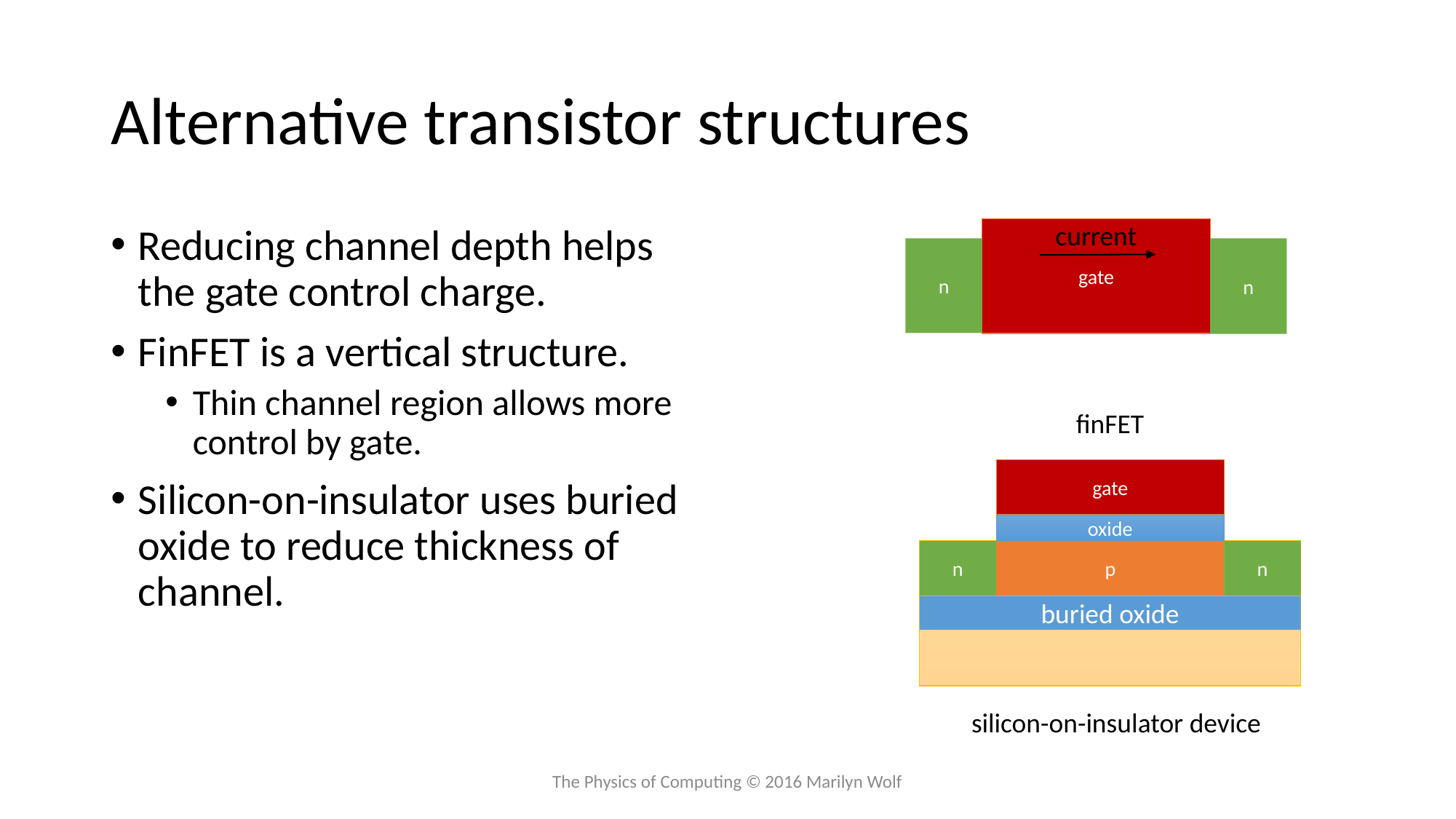

# Alternative transistor structures
current
Reducing channel depth helps the gate control charge.
FinFET is a vertical structure.
Thin channel region allows more control by gate.
Silicon-on-insulator uses buried oxide to reduce thickness of channel.
gate
n
n
finFET
gate
oxide

n
n
p
buried oxide
silicon-on-insulator device
The Physics of Computing © 2016 Marilyn Wolf